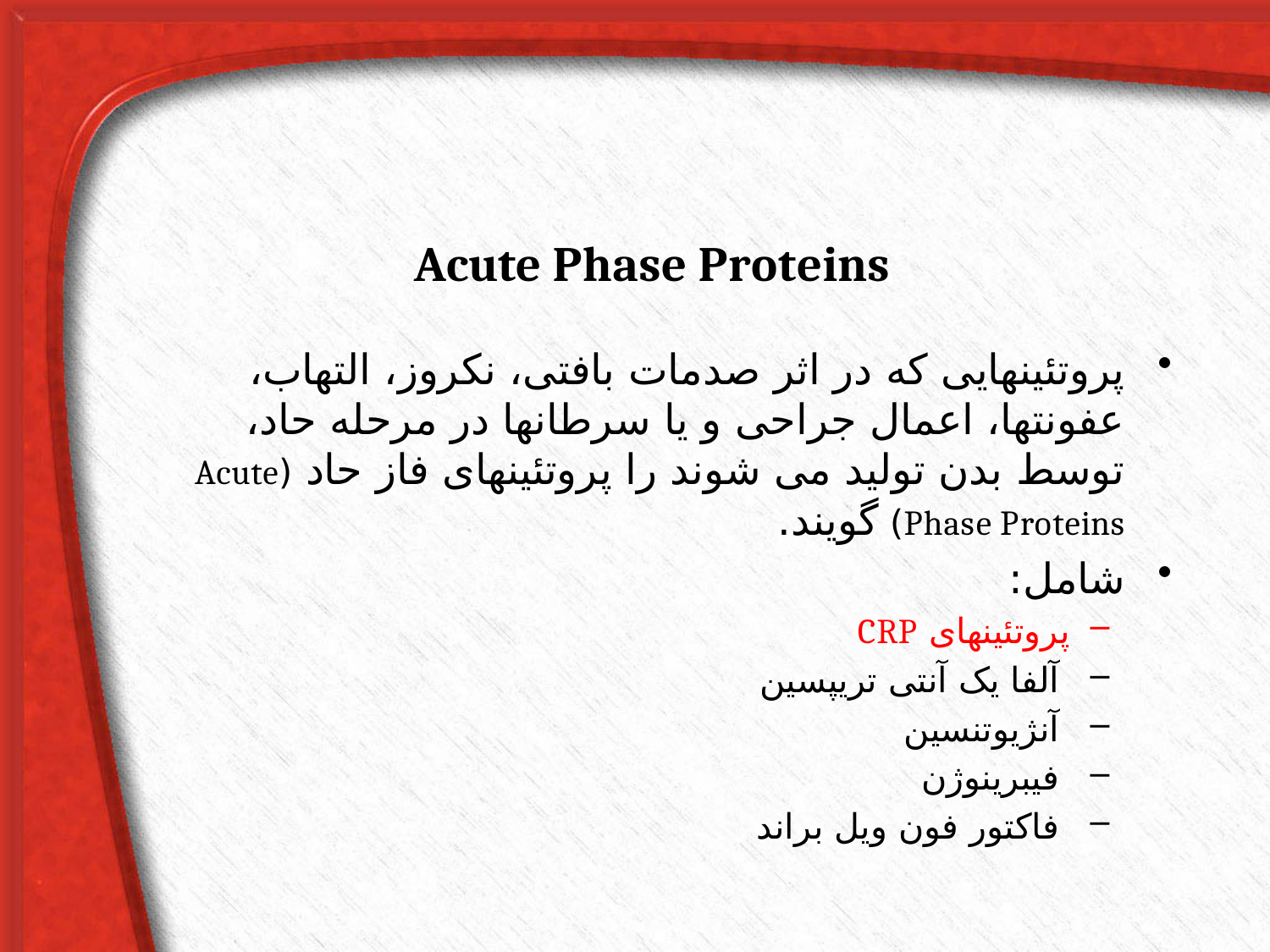

Acute Phase Proteins
پروتئينهايی که در اثر صدمات بافتی، نکروز، التهاب، عفونتها، اعمال جراحی و يا سرطانها در مرحله حاد، توسط بدن توليد می شوند را پروتئينهای فاز حاد (Acute Phase Proteins) گويند.
شامل:
پروتئينهای CRP
 آلفا يک آنتی تريپسين
 آنژیوتنسین
 فيبرينوژن
 فاکتور فون ويل براند